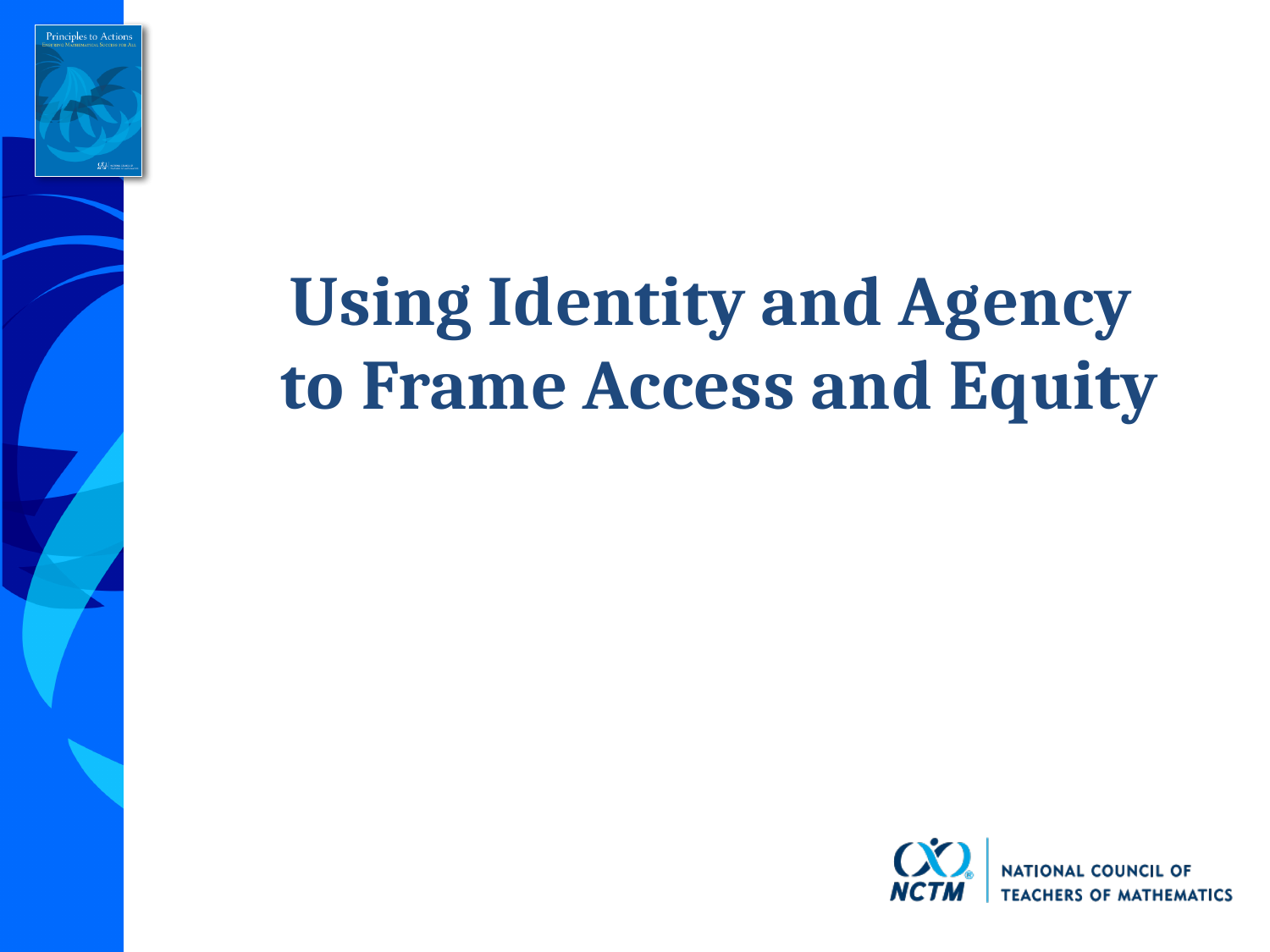

# Using Identity and Agency to Frame Access and Equity